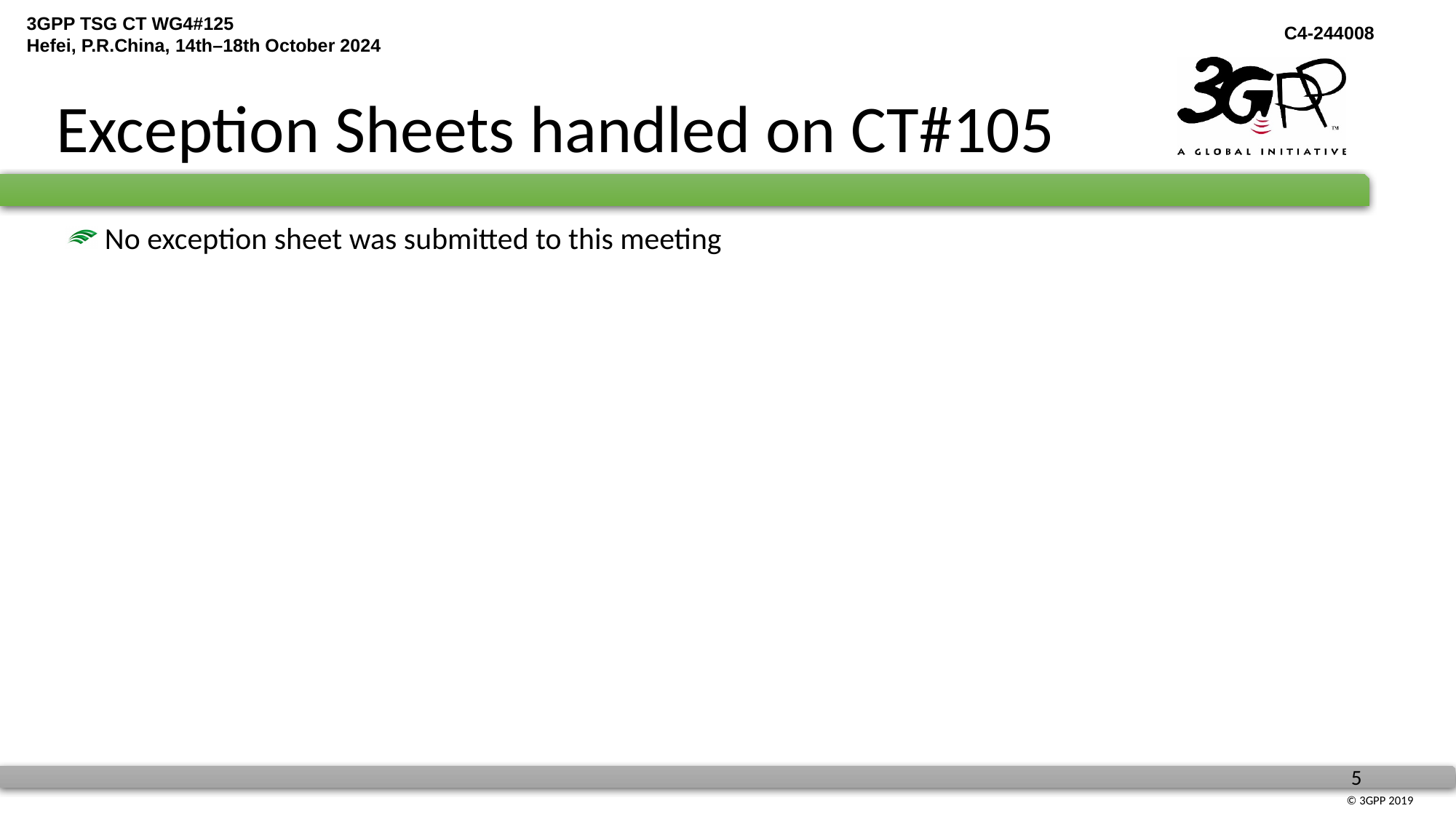

# Exception Sheets handled on CT#105
 No exception sheet was submitted to this meeting